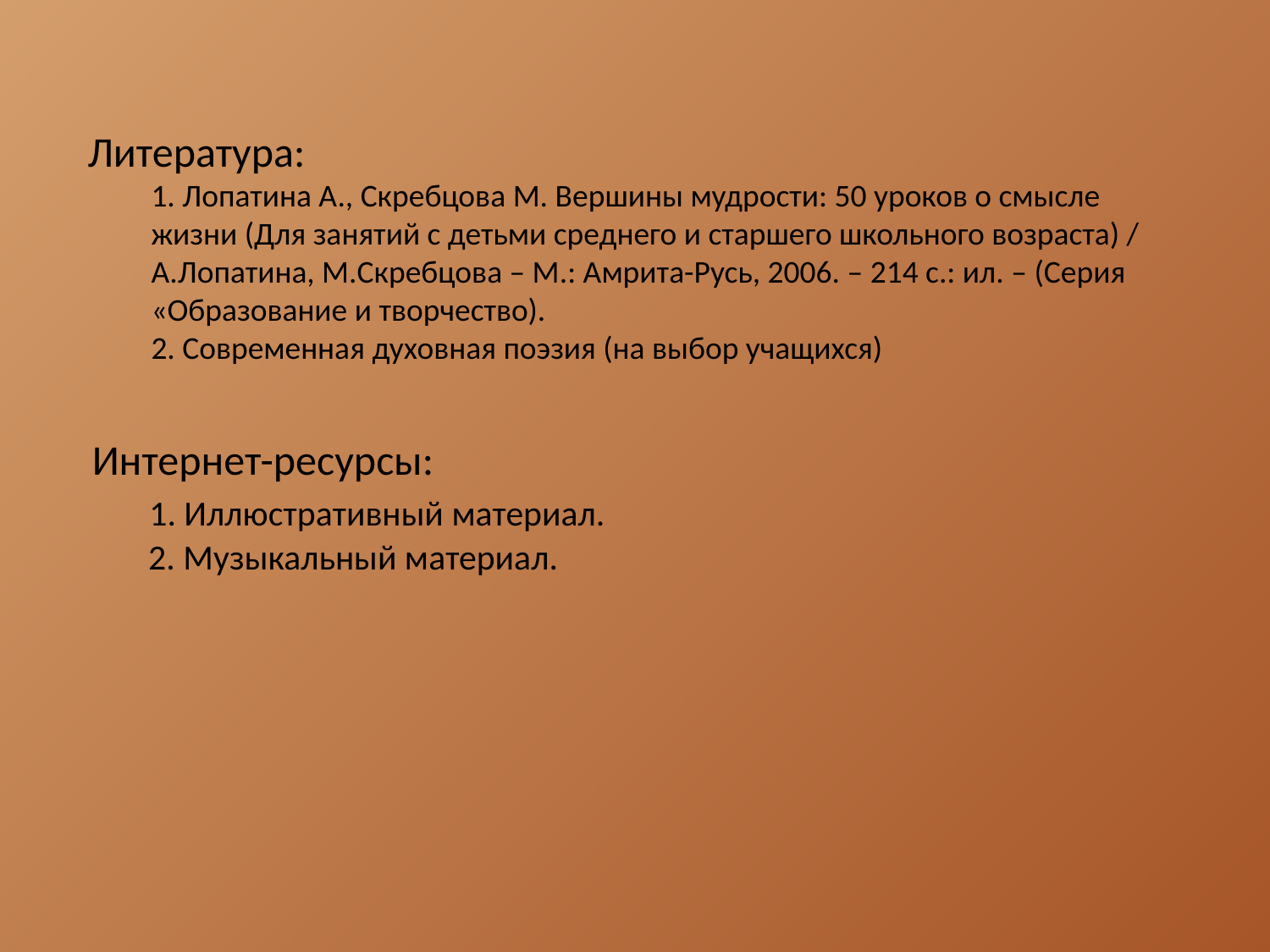

# Литература: 1. Лопатина А., Скребцова М. Вершины мудрости: 50 уроков о смысле жизни (Для занятий с детьми среднего и старшего школьного возраста) / А.Лопатина, М.Скребцова – М.: Амрита-Русь, 2006. – 214 с.: ил. – (Серия «Образование и творчество). 2. Современная духовная поэзия (на выбор учащихся)
Интернет-ресурсы:
      1. Иллюстративный материал.
       2. Музыкальный материал.